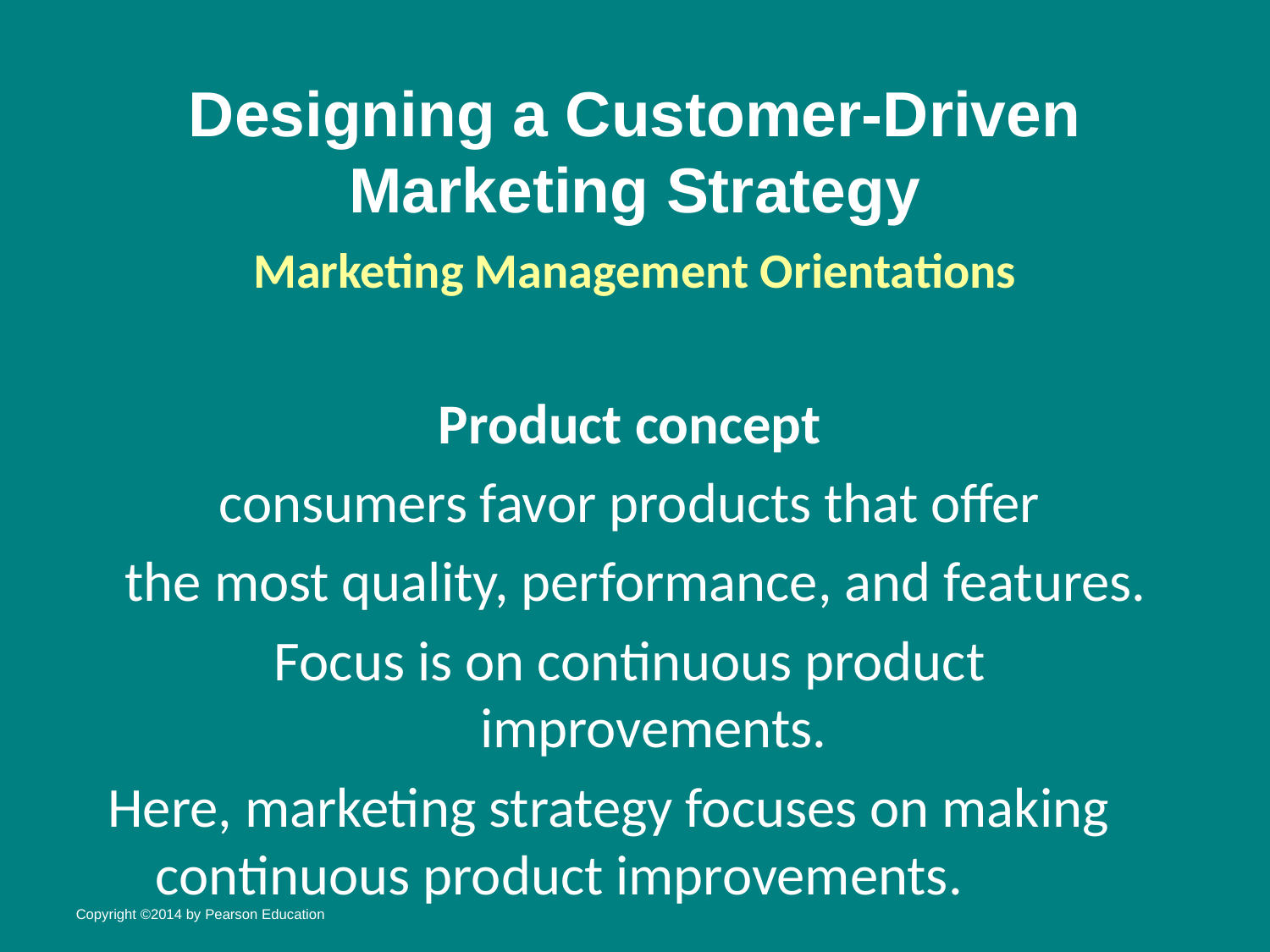

# Designing a Customer-Driven Marketing Strategy
Marketing Management Orientations
Product concept
consumers favor products that offer
 the most quality, performance, and features.
Focus is on continuous product improvements.
Here, marketing strategy focuses on making continuous product improvements.

Copyright ©2014 by Pearson Education